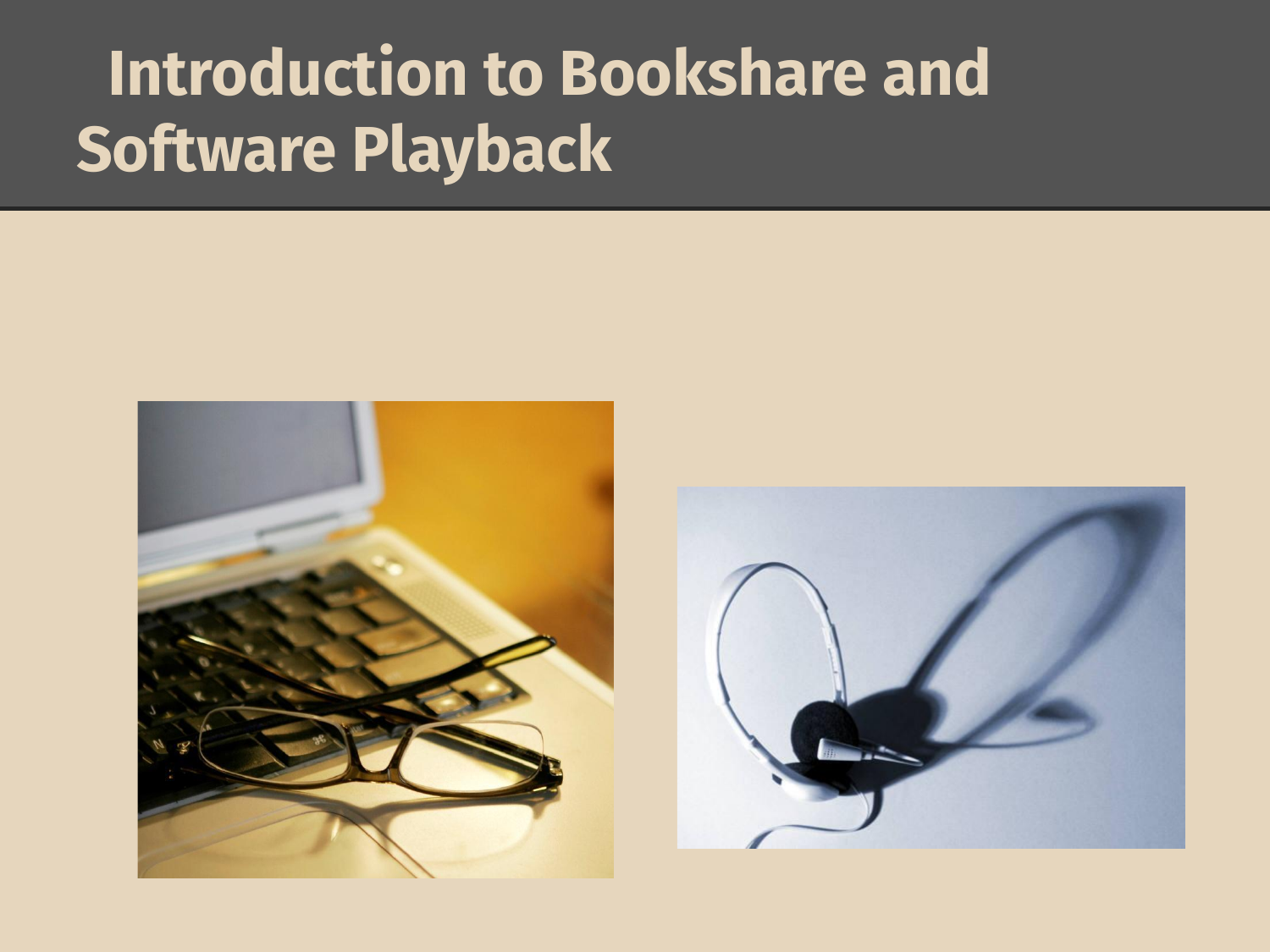

# Introduction to Bookshare and Software Playback